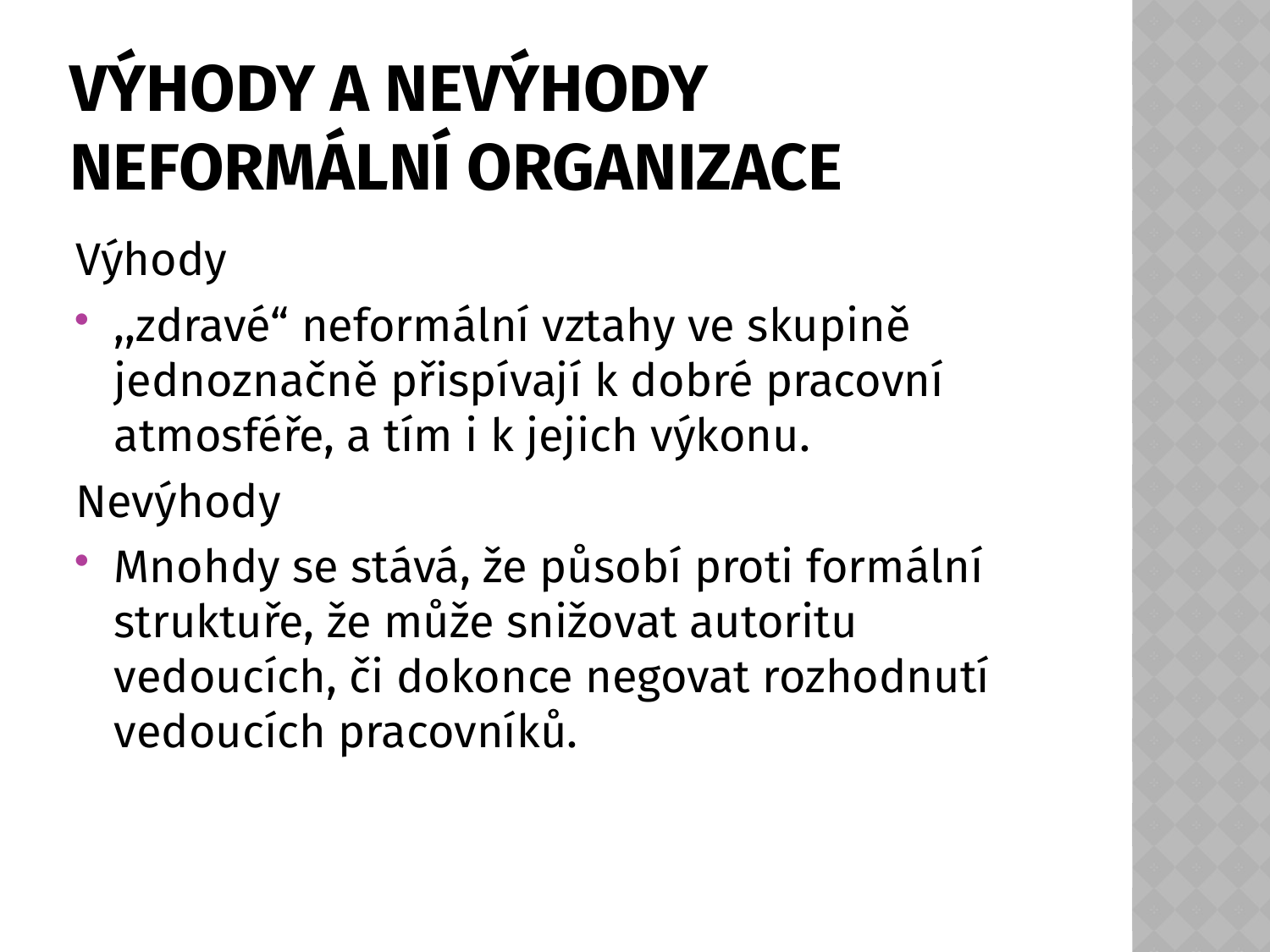

# Výhody a nevýhody neformální organizace
Výhody
,,zdravé“ neformální vztahy ve skupině jednoznačně přispívají k dobré pracovní atmosféře, a tím i k jejich výkonu.
Nevýhody
Mnohdy se stává, že působí proti formální struktuře, že může snižovat autoritu vedoucích, či dokonce negovat rozhodnutí vedoucích pracovníků.